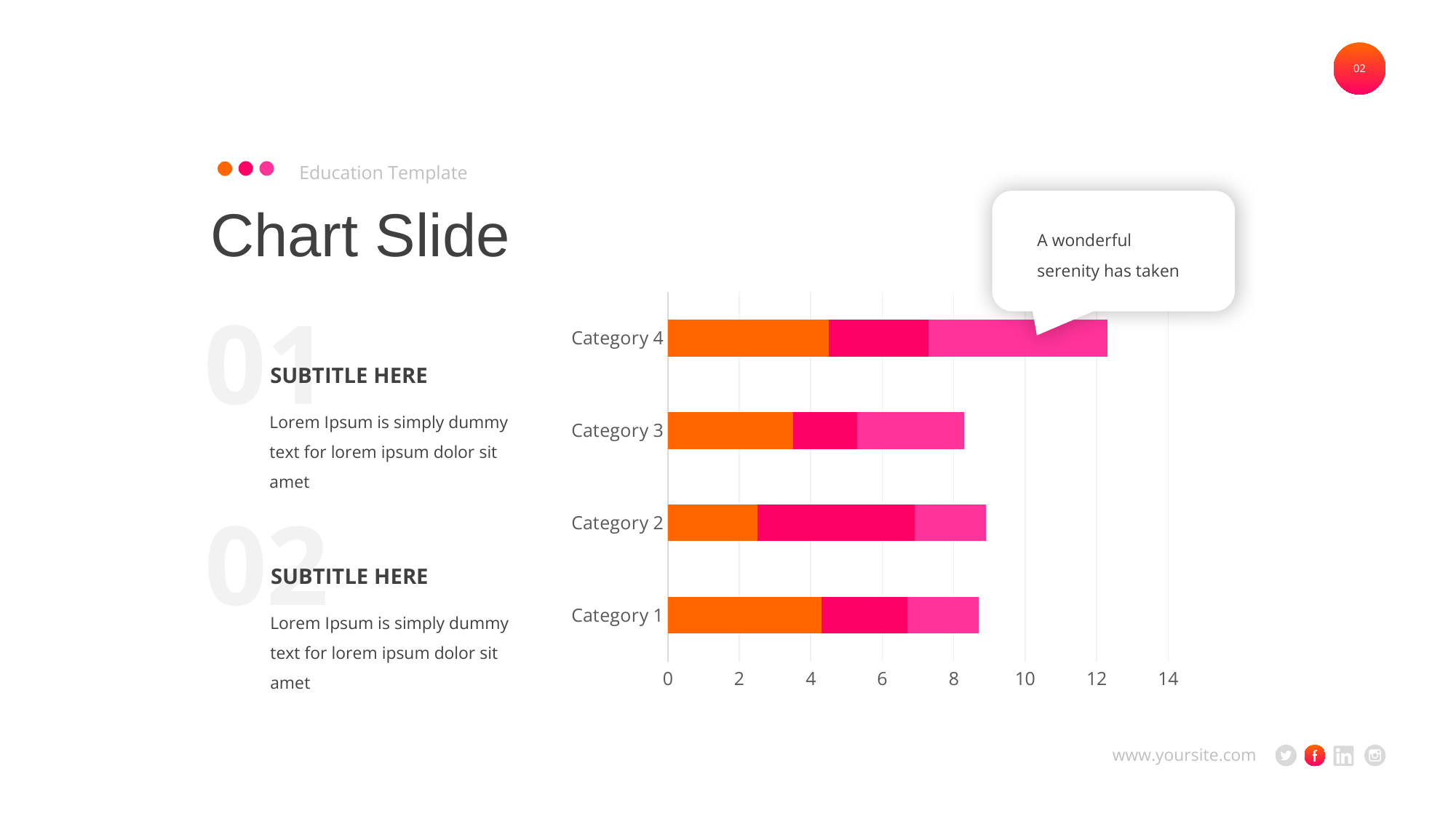

02
Education Template

Chart Slide

A wonderful serenity has taken

### Chart

| Category | Series 1 | Series 2 | Series 3 |
|---|---|---|---|
| Category 1 | 4.3 | 2.4 | 2.0 |
| Category 2 | 2.5 | 4.4 | 2.0 |
| Category 3 | 3.5 | 1.8 | 3.0 |
| Category 4 | 4.5 | 2.8 | 5.0 |
01
SUBTITLE HERE
Lorem Ipsum is simply dummy text for lorem ipsum dolor sit amet
02
SUBTITLE HERE
Lorem Ipsum is simply dummy text for lorem ipsum dolor sit amet
www.yoursite.com